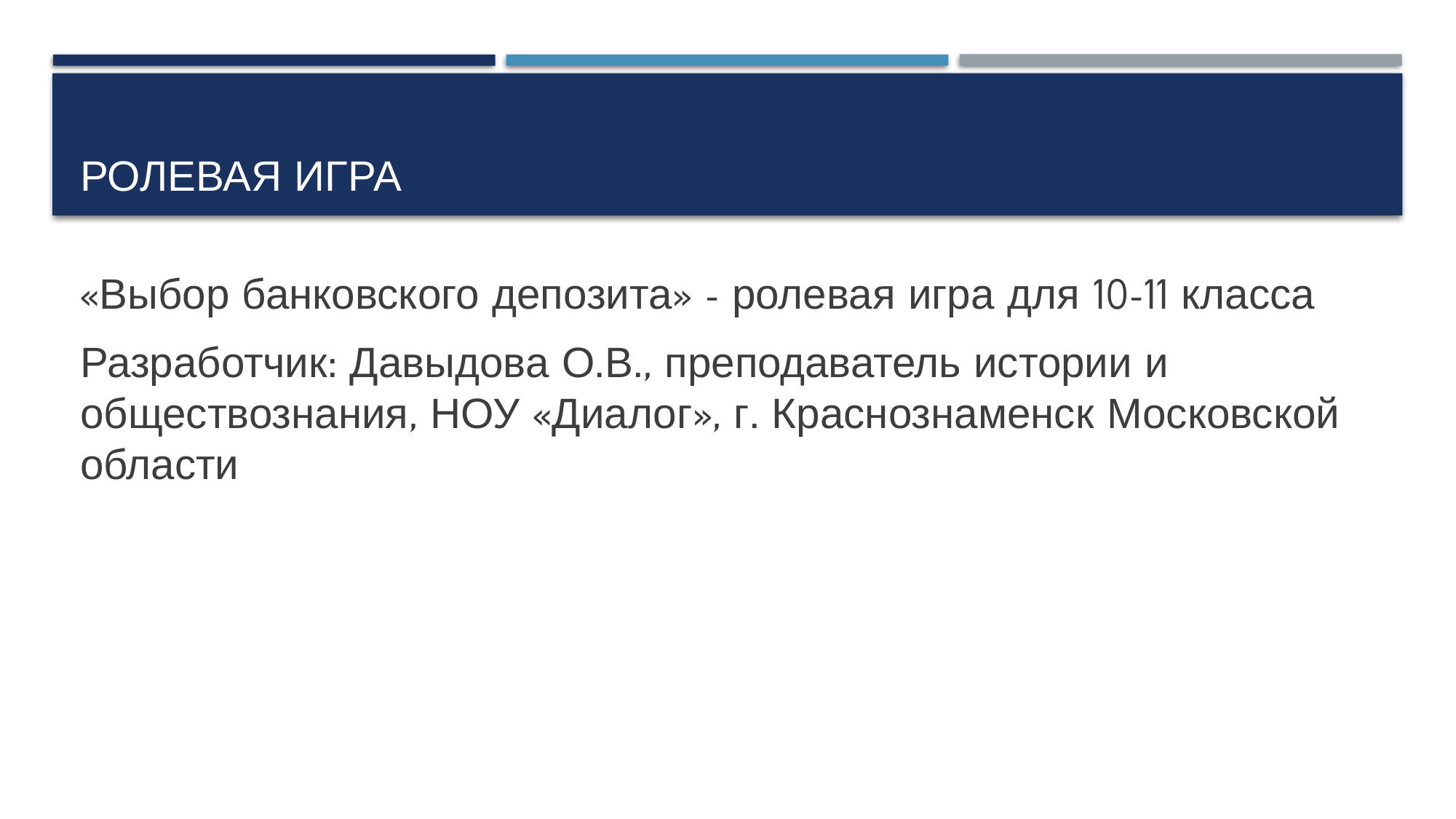

# РОЛЕВАЯ ИГРА
«Выбор банковского депозита» - ролевая игра для 10-11 класса
Разработчик: Давыдова О.В., преподаватель истории и обществознания, НОУ «Диалог», г. Краснознаменск Московской области